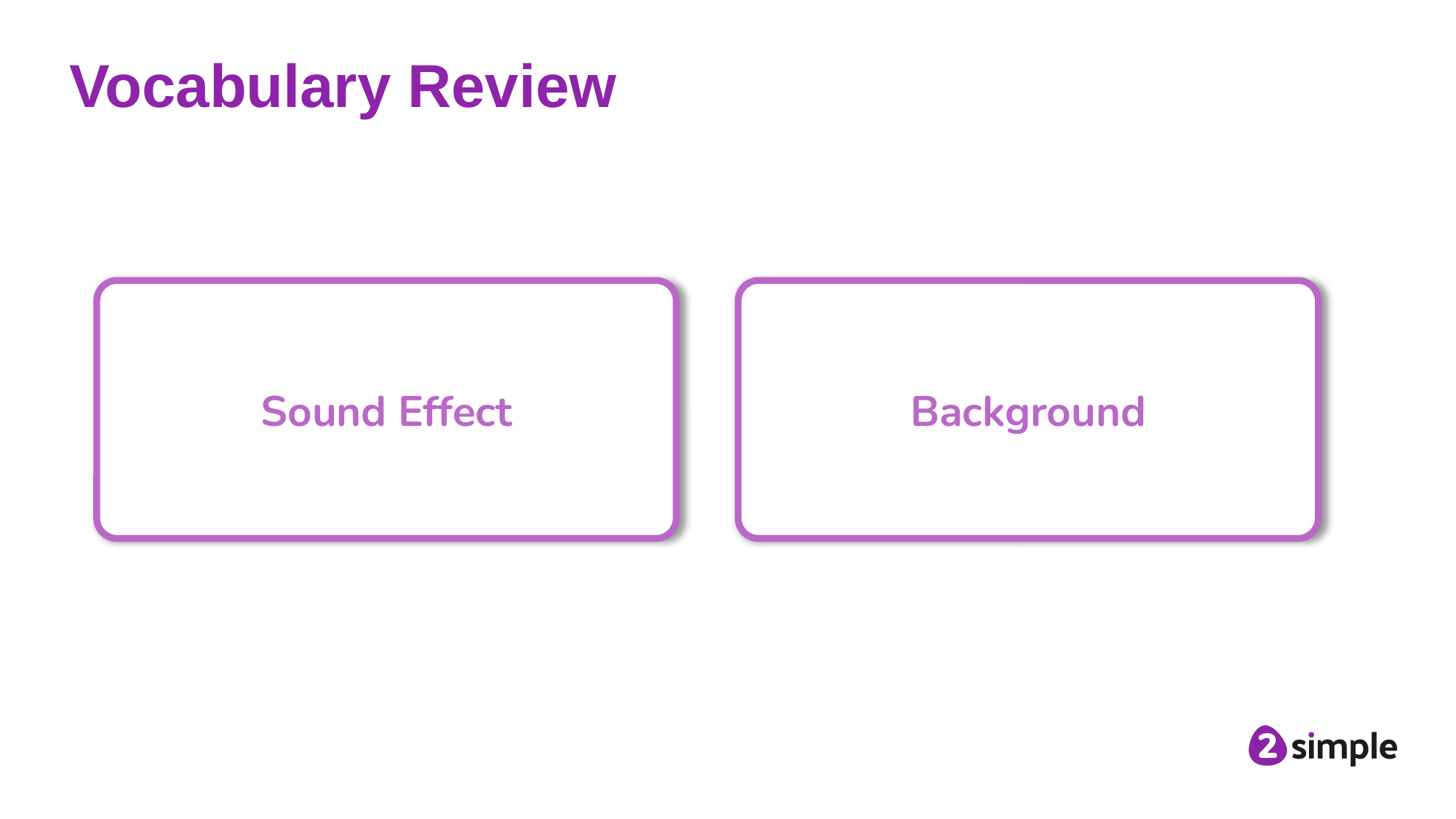

# Vocabulary Review
Sound Effect
Background
Background: An image on the frame that shows behind the animated objects.
Sound Effect: A sound other than speech or music.